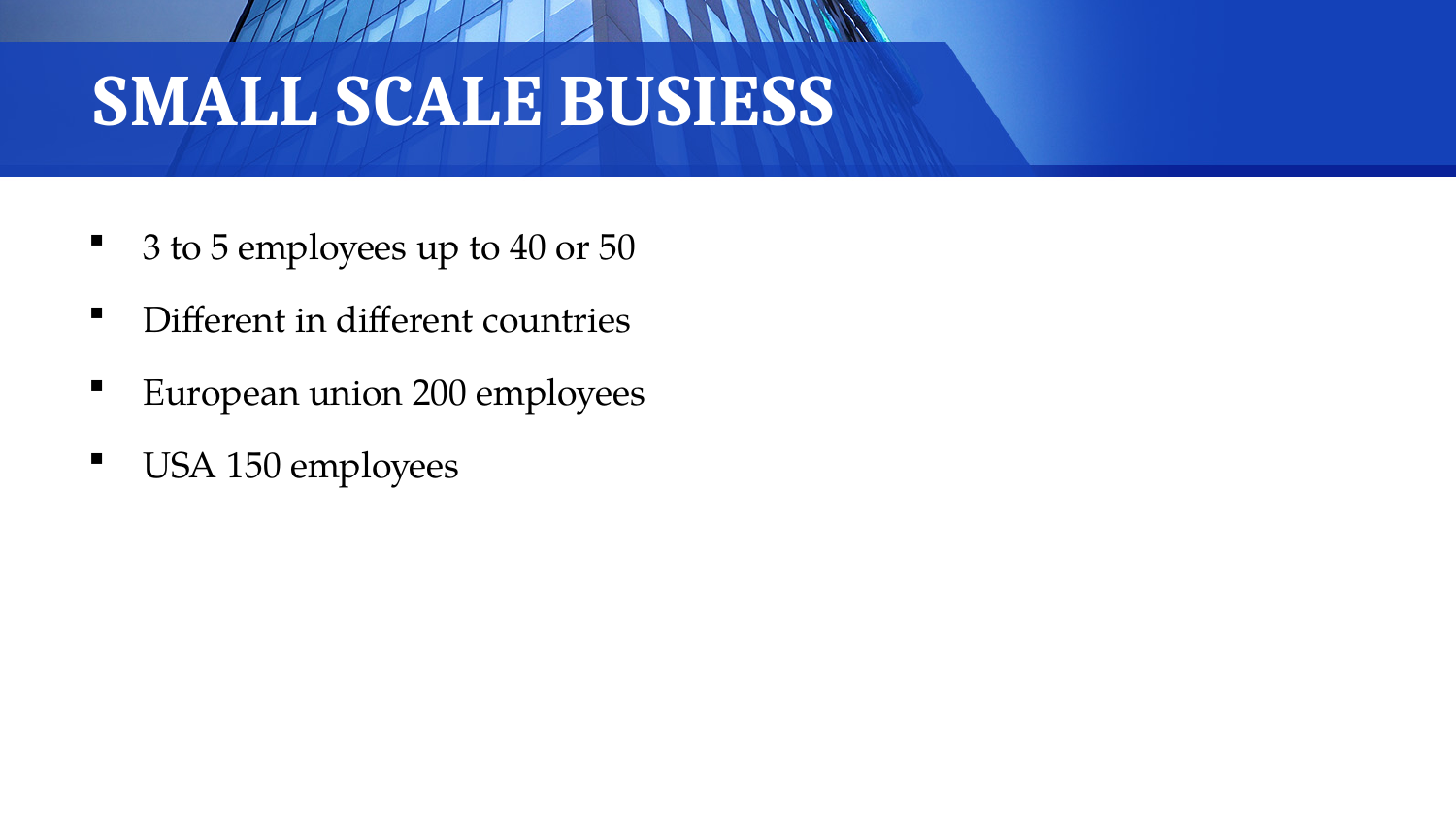

# SMALL SCALE BUSIESS
3 to 5 employees up to 40 or 50
Different in different countries
European union 200 employees
USA 150 employees